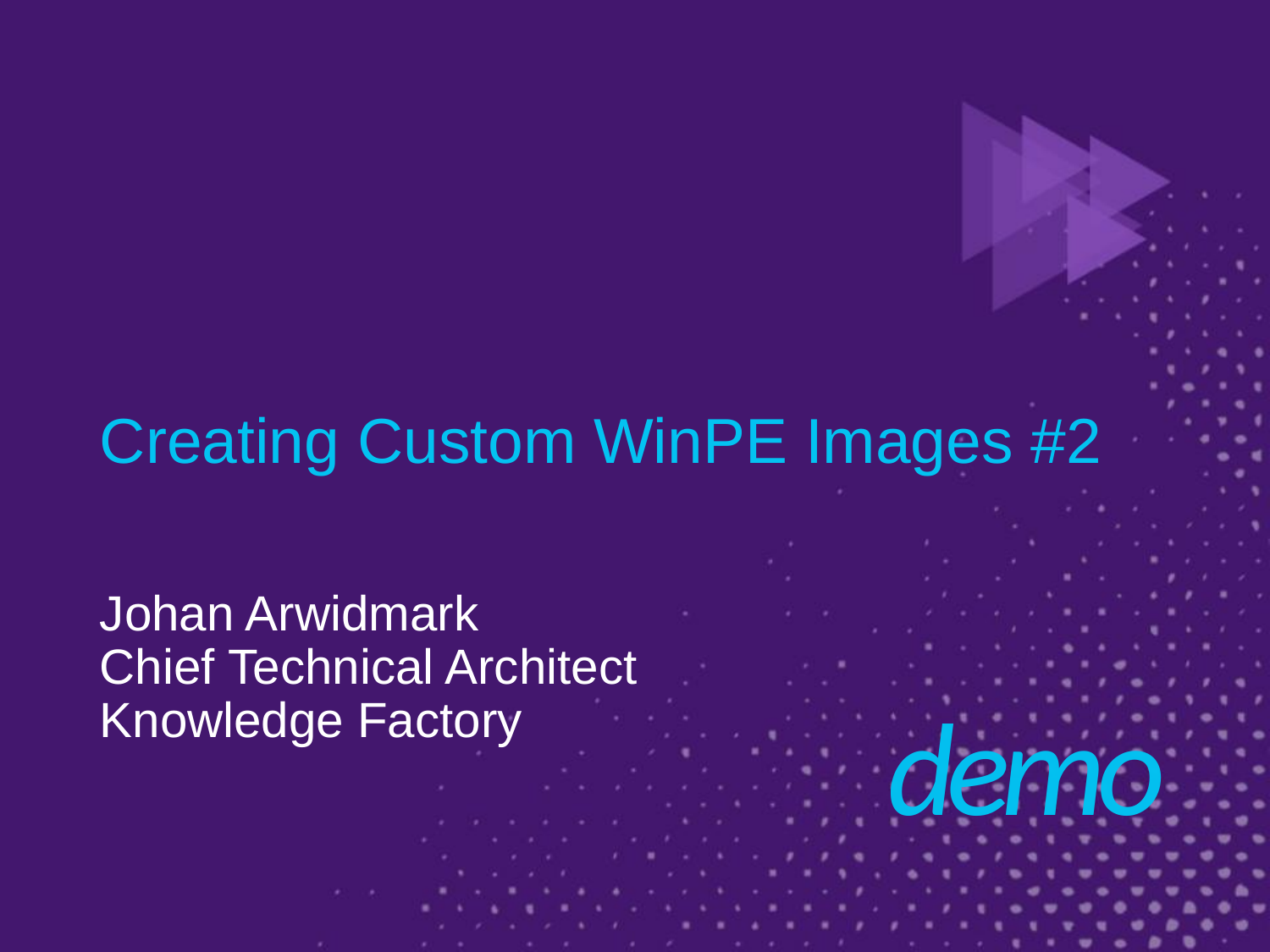

# Creating Custom WinPE Images #2
Johan Arwidmark
Chief Technical Architect
Knowledge Factory
demo